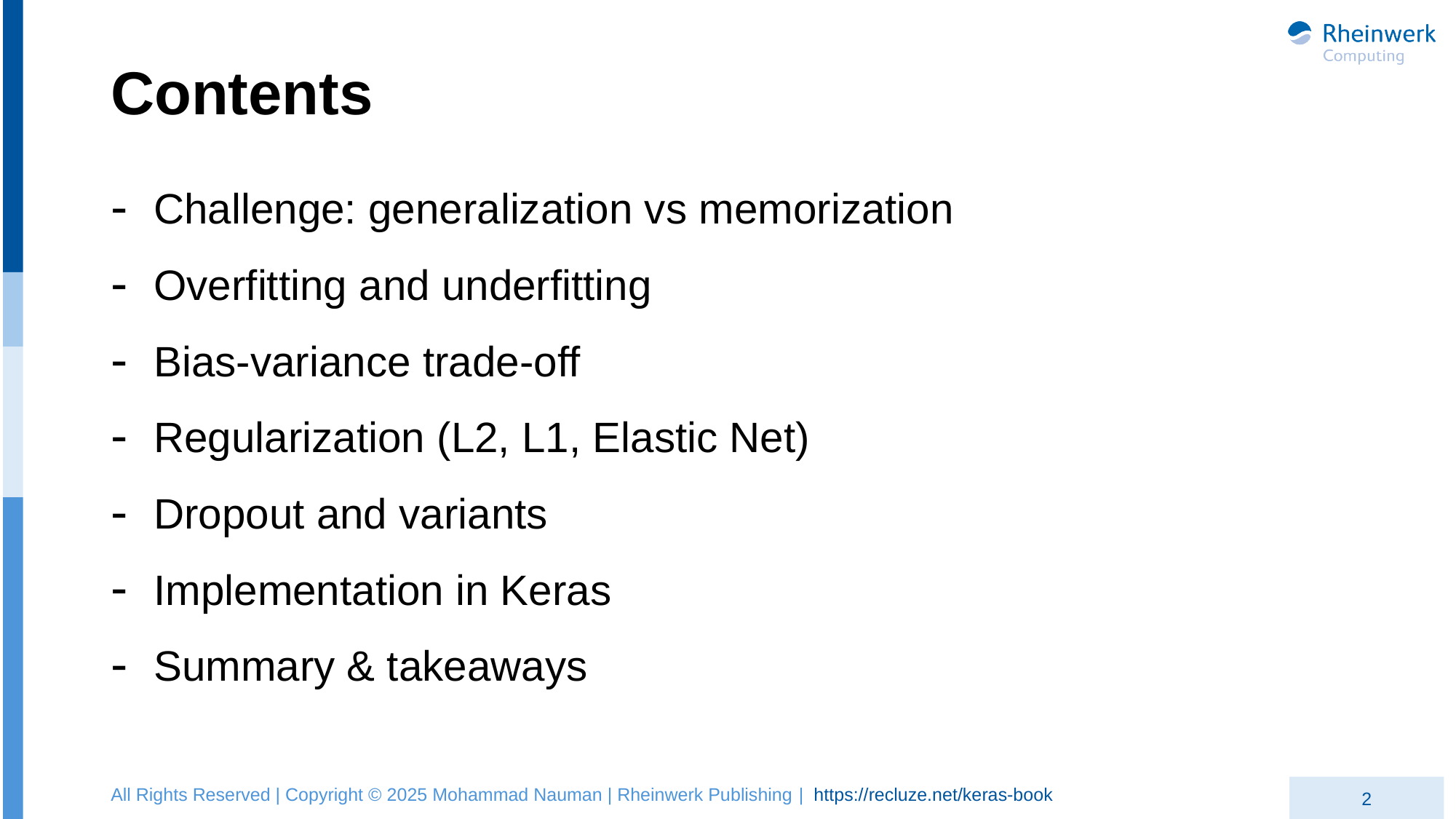

# Contents
Challenge: generalization vs memorization
Overfitting and underfitting
Bias-variance trade-off
Regularization (L2, L1, Elastic Net)
Dropout and variants
Implementation in Keras
Summary & takeaways